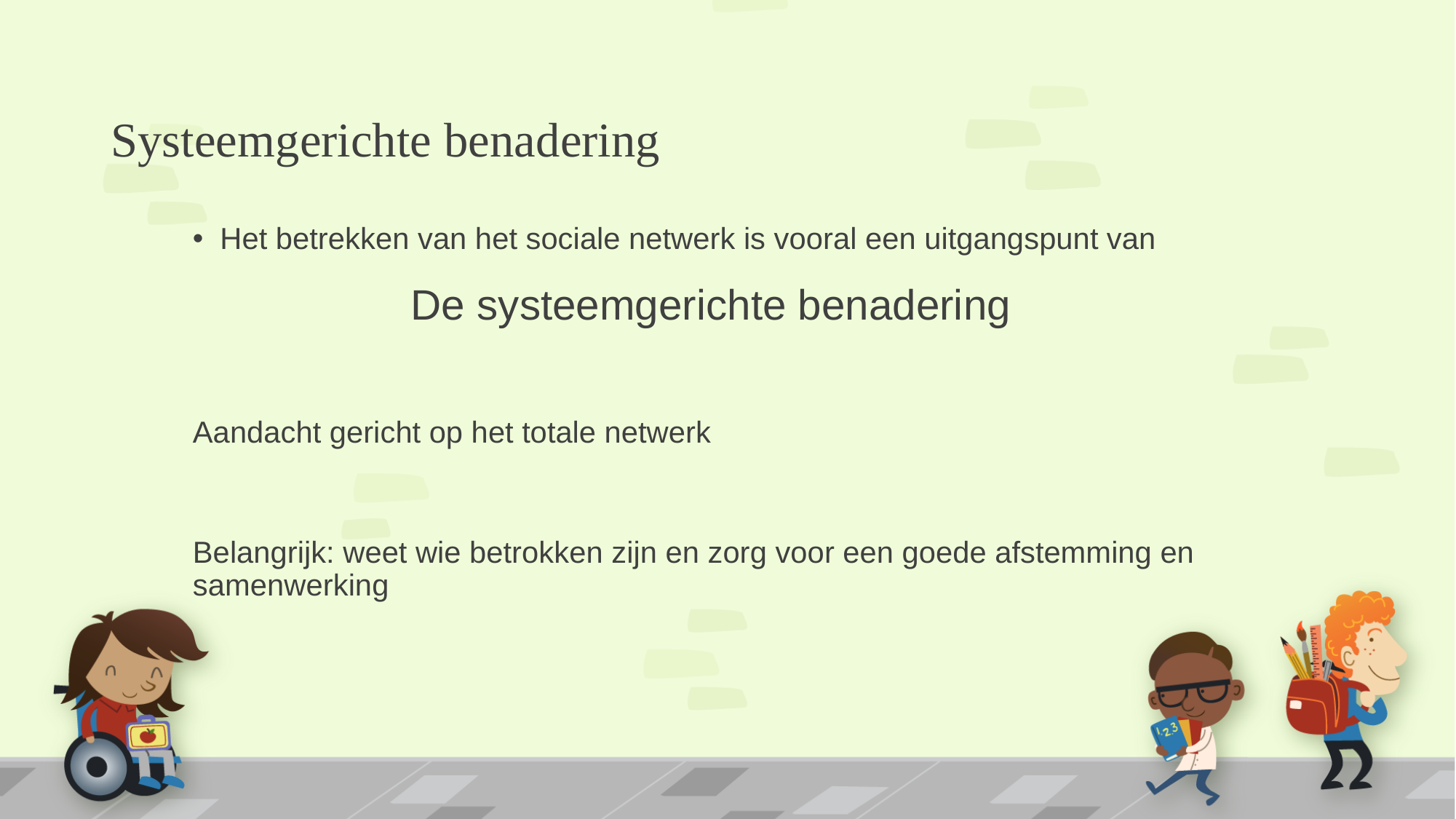

# Systeemgerichte benadering
Het betrekken van het sociale netwerk is vooral een uitgangspunt van
		De systeemgerichte benadering

Aandacht gericht op het totale netwerk

Belangrijk: weet wie betrokken zijn en zorg voor een goede afstemming en samenwerking